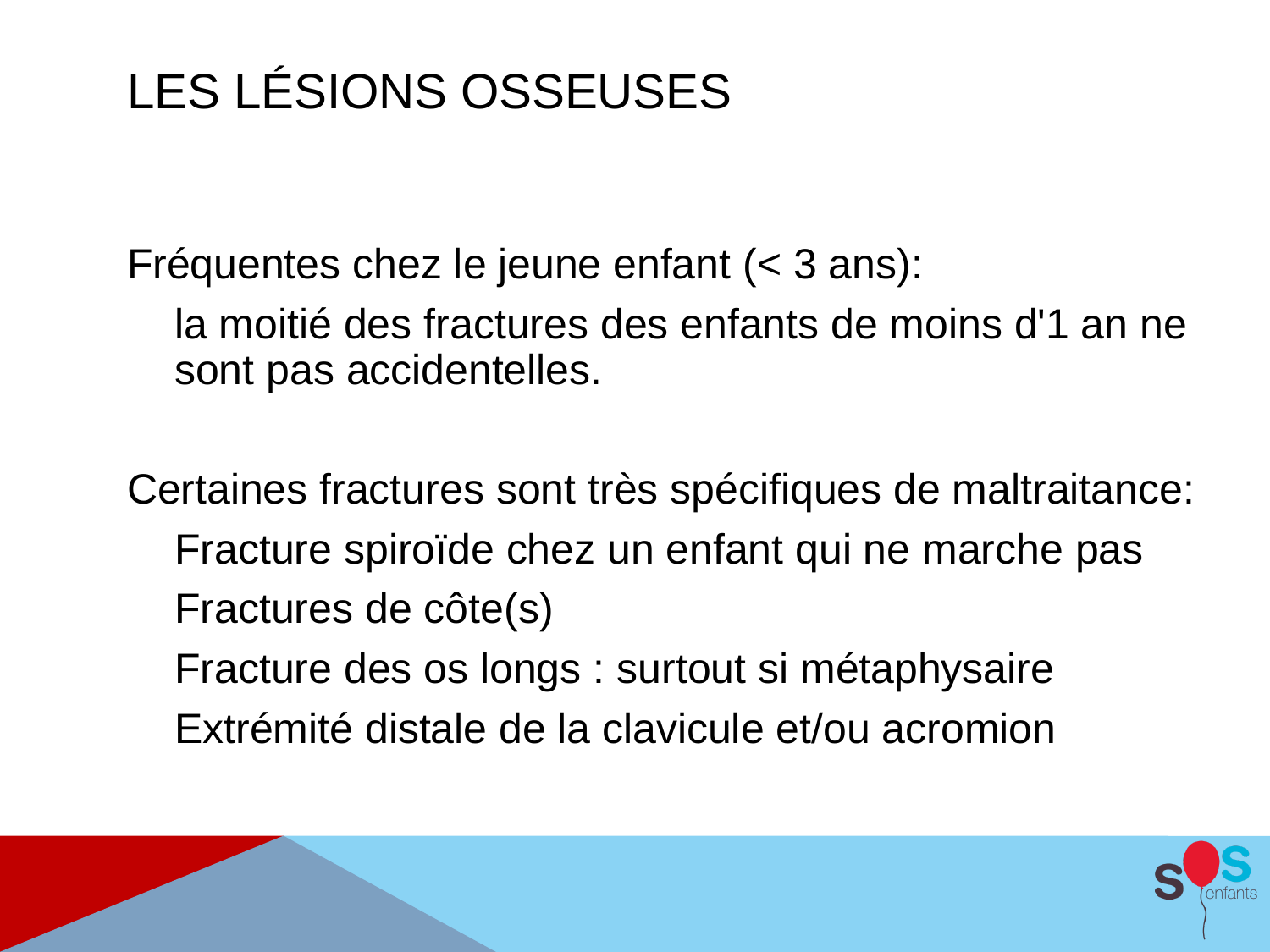

# Les lésions osseuses
Fréquentes chez le jeune enfant (< 3 ans):
	la moitié des fractures des enfants de moins d'1 an ne sont pas accidentelles.

Certaines fractures sont très spécifiques de maltraitance:
	Fracture spiroïde chez un enfant qui ne marche pas
	Fractures de côte(s)
	Fracture des os longs : surtout si métaphysaire
	Extrémité distale de la clavicule et/ou acromion